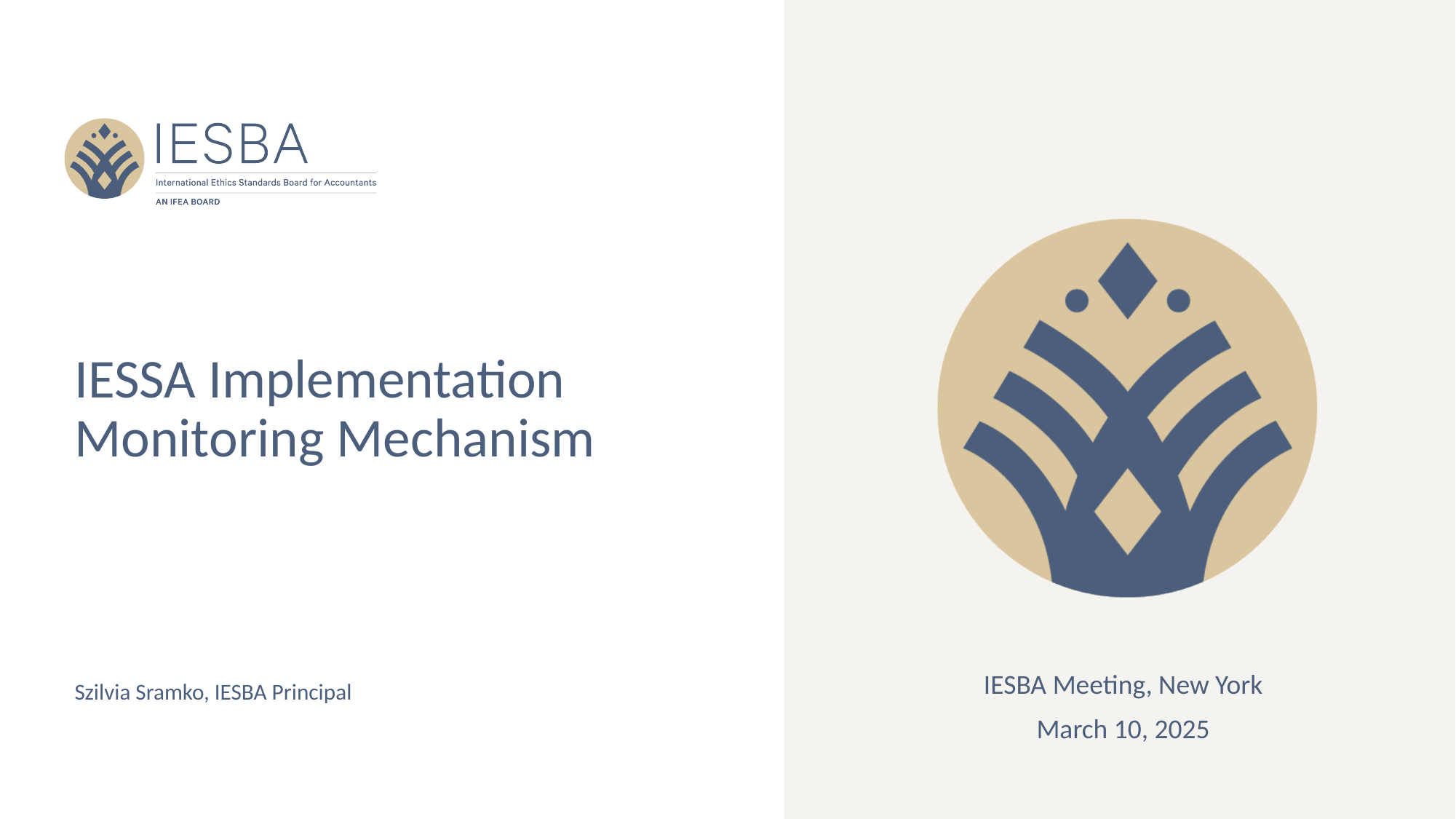

# IESSA Implementation Monitoring Mechanism
IESBA Meeting, New York
March 10, 2025

Szilvia Sramko, IESBA Principal